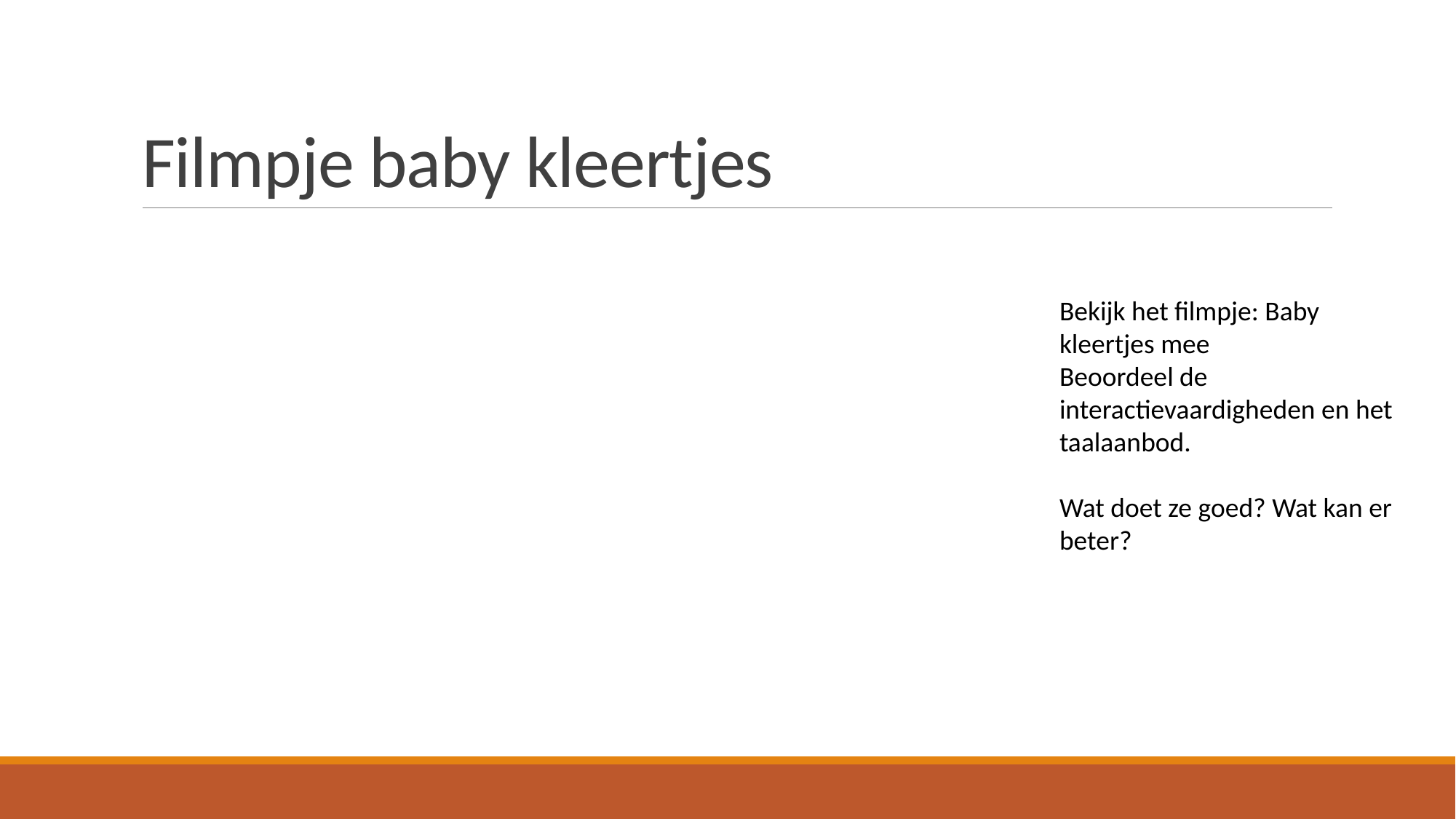

# Filmpje baby kleertjes

Bekijk het filmpje: Baby kleertjes mee
Beoordeel de interactievaardigheden en het taalaanbod.

Wat doet ze goed? Wat kan er beter?